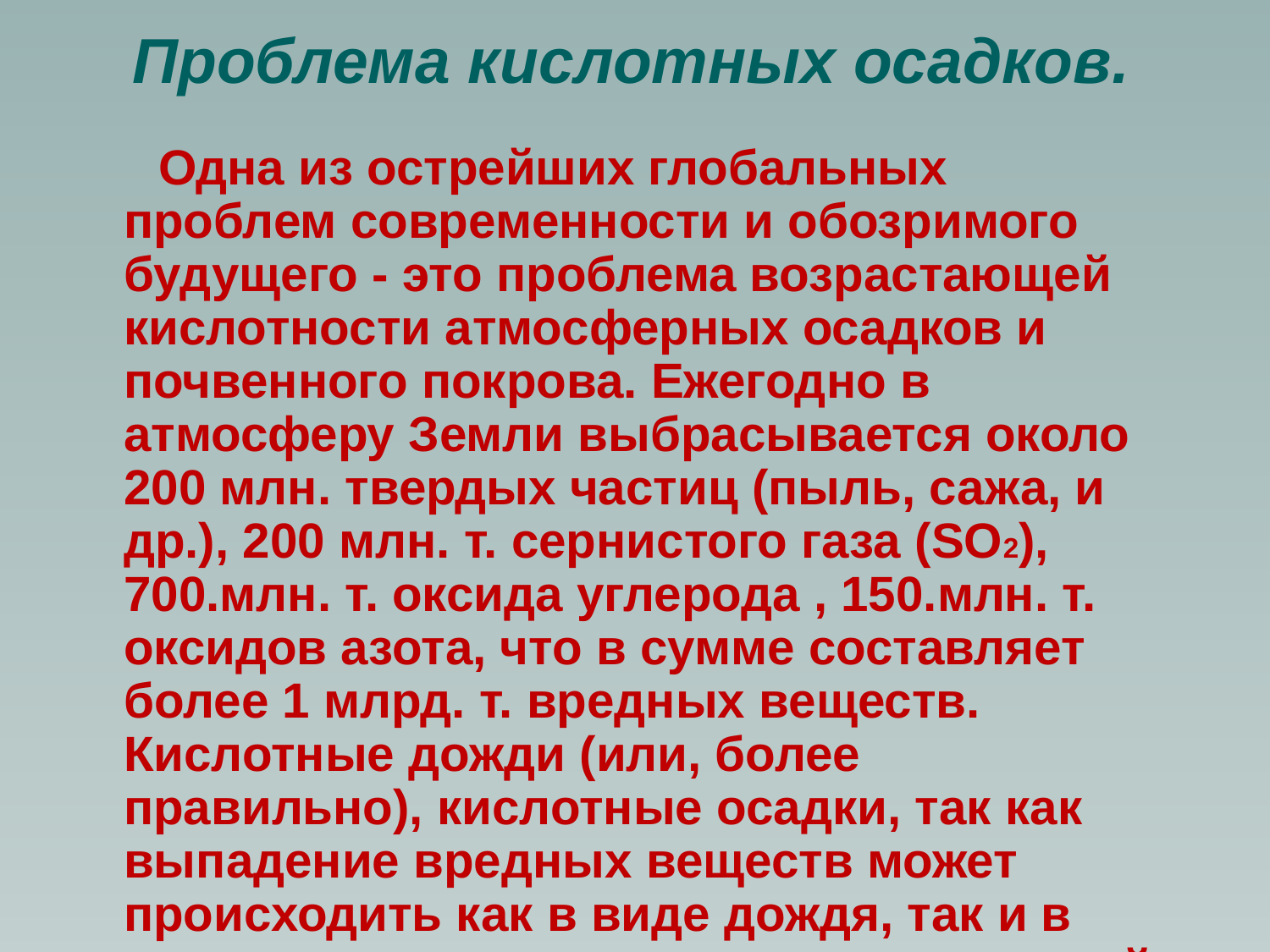

# Проблема кислотных осадков.
       Одна из острейших глобальных проблем современности и обозримого будущего - это проблема возрастающей кислотности атмосферных осадков и почвенного покрова. Ежегодно в атмосферу Земли выбрасывается около 200 млн. твердых частиц (пыль, сажа, и др.), 200 млн. т. сернистого газа (SO2), 700.млн. т. оксида углерода , 150.млн. т. оксидов азота, что в сумме составляет более 1 млрд. т. вредных веществ. Кислотные дожди (или, более правильно), кислотные осадки, так как выпадение вредных веществ может происходить как в виде дождя, так и в виде снега, града, наносят экологический, экономический и эстетический ущерб. В результате выпадения кислотных осадков нарушается равновесие в экосистемах.